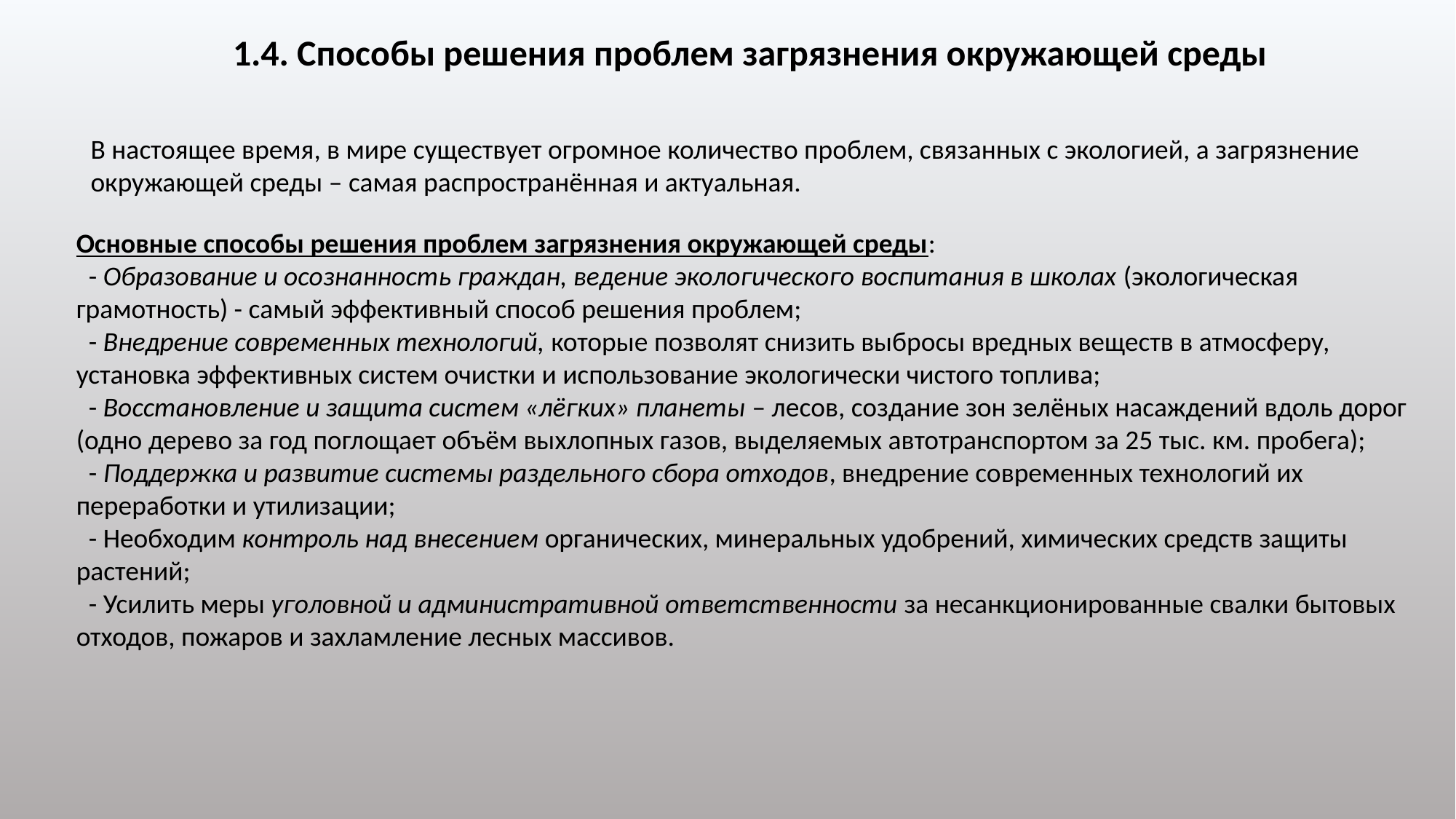

1.4. Способы решения проблем загрязнения окружающей среды
В настоящее время, в мире существует огромное количество проблем, связанных с экологией, а загрязнение окружающей среды – самая распространённая и актуальная.
Основные способы решения проблем загрязнения окружающей среды:
  - Образование и осознанность граждан, ведение экологического воспитания в школах (экологическая грамотность) - самый эффективный способ решения проблем;
  - Внедрение современных технологий, которые позволят снизить выбросы вредных веществ в атмосферу, установка эффективных систем очистки и использование экологически чистого топлива;
  - Восстановление и защита систем «лёгких» планеты – лесов, создание зон зелёных насаждений вдоль дорог (одно дерево за год поглощает объём выхлопных газов, выделяемых автотранспортом за 25 тыс. км. пробега);
  - Поддержка и развитие системы раздельного сбора отходов, внедрение современных технологий их переработки и утилизации;
  - Необходим контроль над внесением органических, минеральных удобрений, химических средств защиты растений;
  - Усилить меры уголовной и административной ответственности за несанкционированные свалки бытовых отходов, пожаров и захламление лесных массивов.